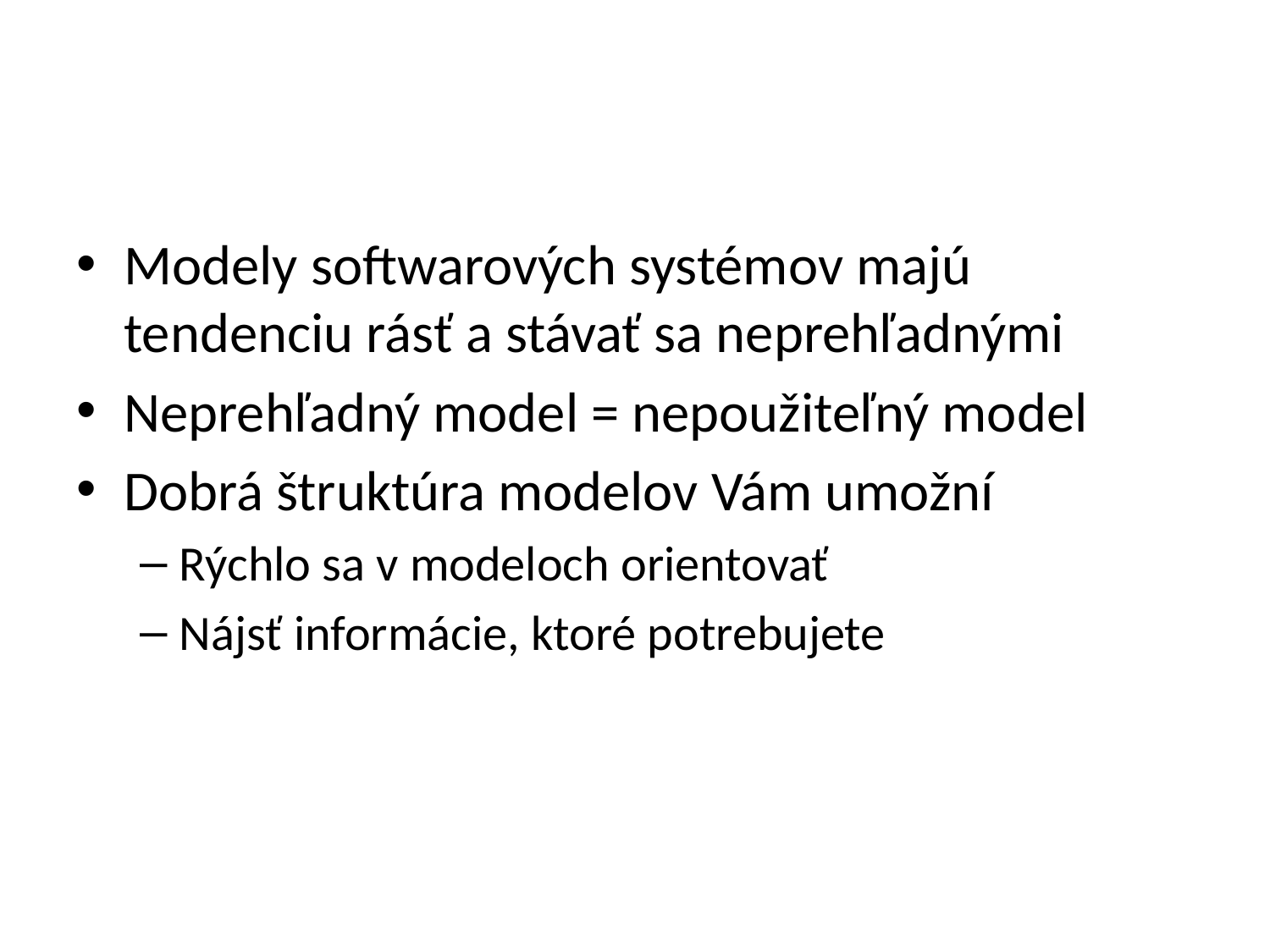

Modely softwarových systémov majú tendenciu rásť a stávať sa neprehľadnými
Neprehľadný model = nepoužiteľný model
Dobrá štruktúra modelov Vám umožní
Rýchlo sa v modeloch orientovať
Nájsť informácie, ktoré potrebujete